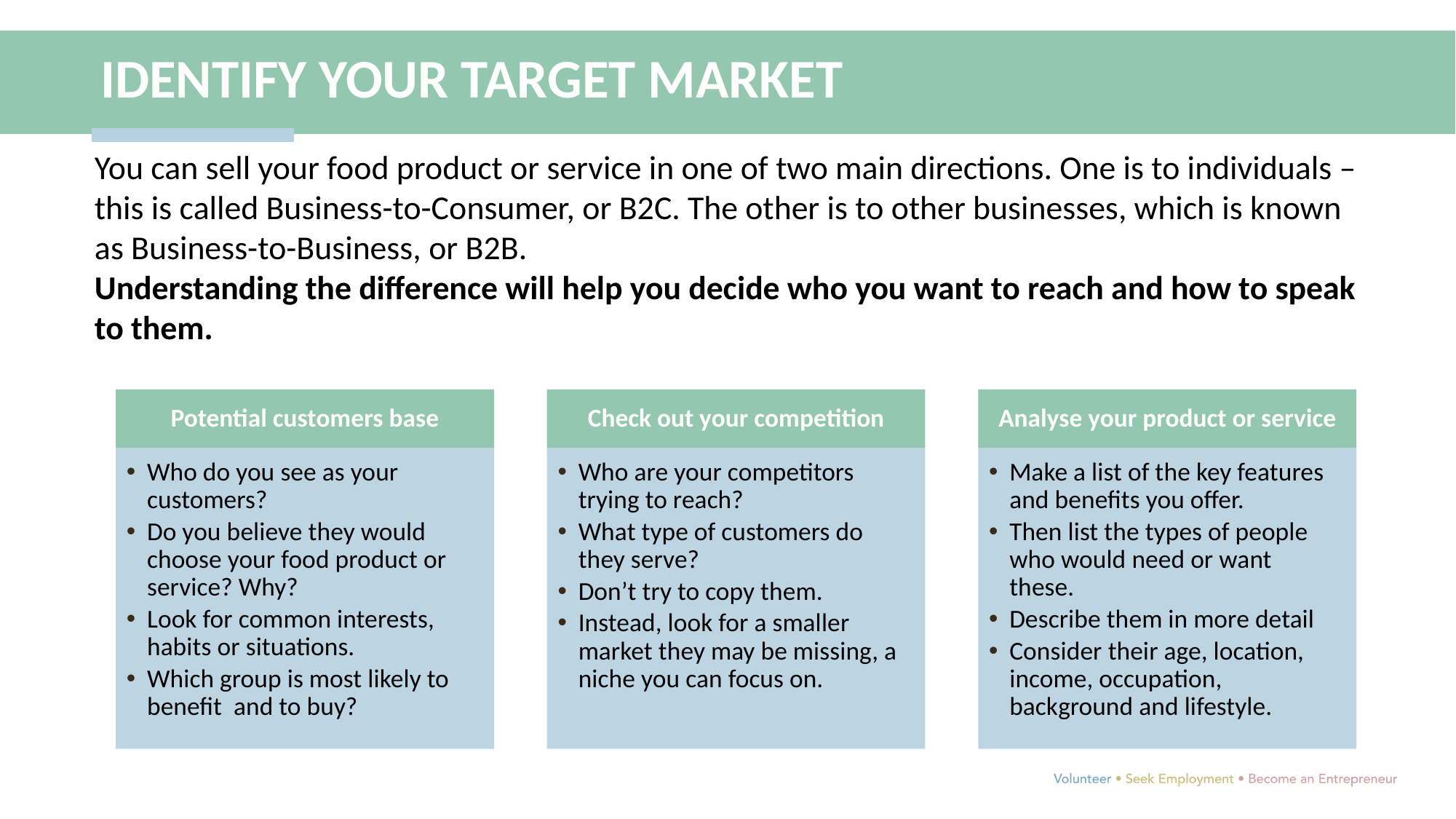

IDENTIFY YOUR TARGET MARKET
You can sell your food product or service in one of two main directions. One is to individuals – this is called Business-to-Consumer, or B2C. The other is to other businesses, which is known as Business-to-Business, or B2B.
Understanding the difference will help you decide who you want to reach and how to speak to them.
Potential customers base
Who do you see as your customers?
Do you believe they would choose your food product or service? Why?
Look for common interests, habits or situations.
Which group is most likely to benefit  and to buy?
Check out your competition
Who are your competitors trying to reach?
What type of customers do they serve?
Don’t try to copy them.
Instead, look for a smaller market they may be missing, a niche you can focus on.
Analyse your product or service
Make a list of the key features and benefits you offer.
Then list the types of people who would need or want these.
Describe them in more detail
Consider their age, location, income, occupation, background and lifestyle.